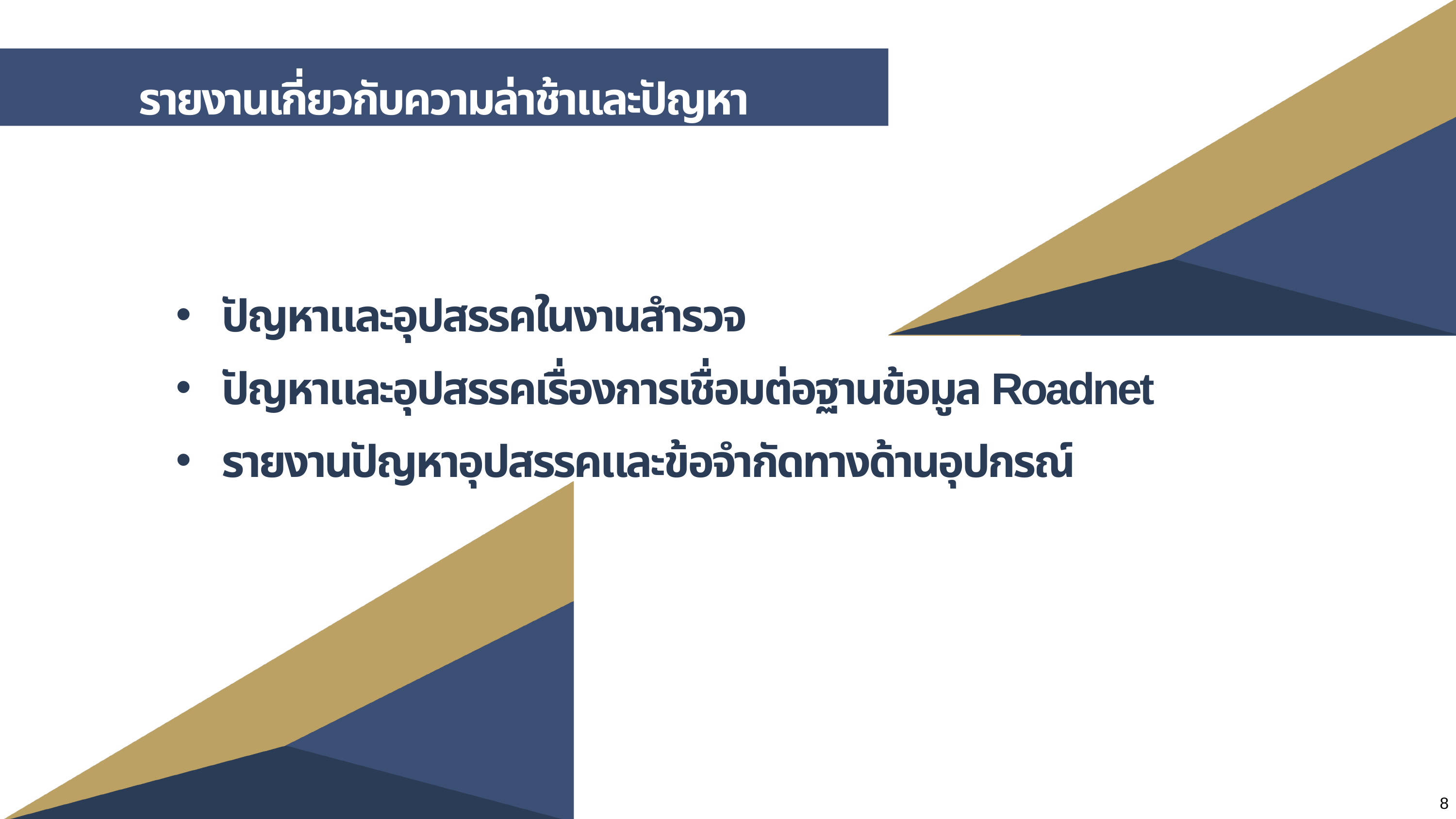

รายงานเกี่ยวกับความล่าช้าและปัญหา
ปัญหาและอุปสรรคในงานสำรวจ
ปัญหาและอุปสรรคเรื่องการเชื่อมต่อฐานข้อมูล Roadnet
รายงานปัญหาอุปสรรคและข้อจำกัดทางด้านอุปกรณ์

8